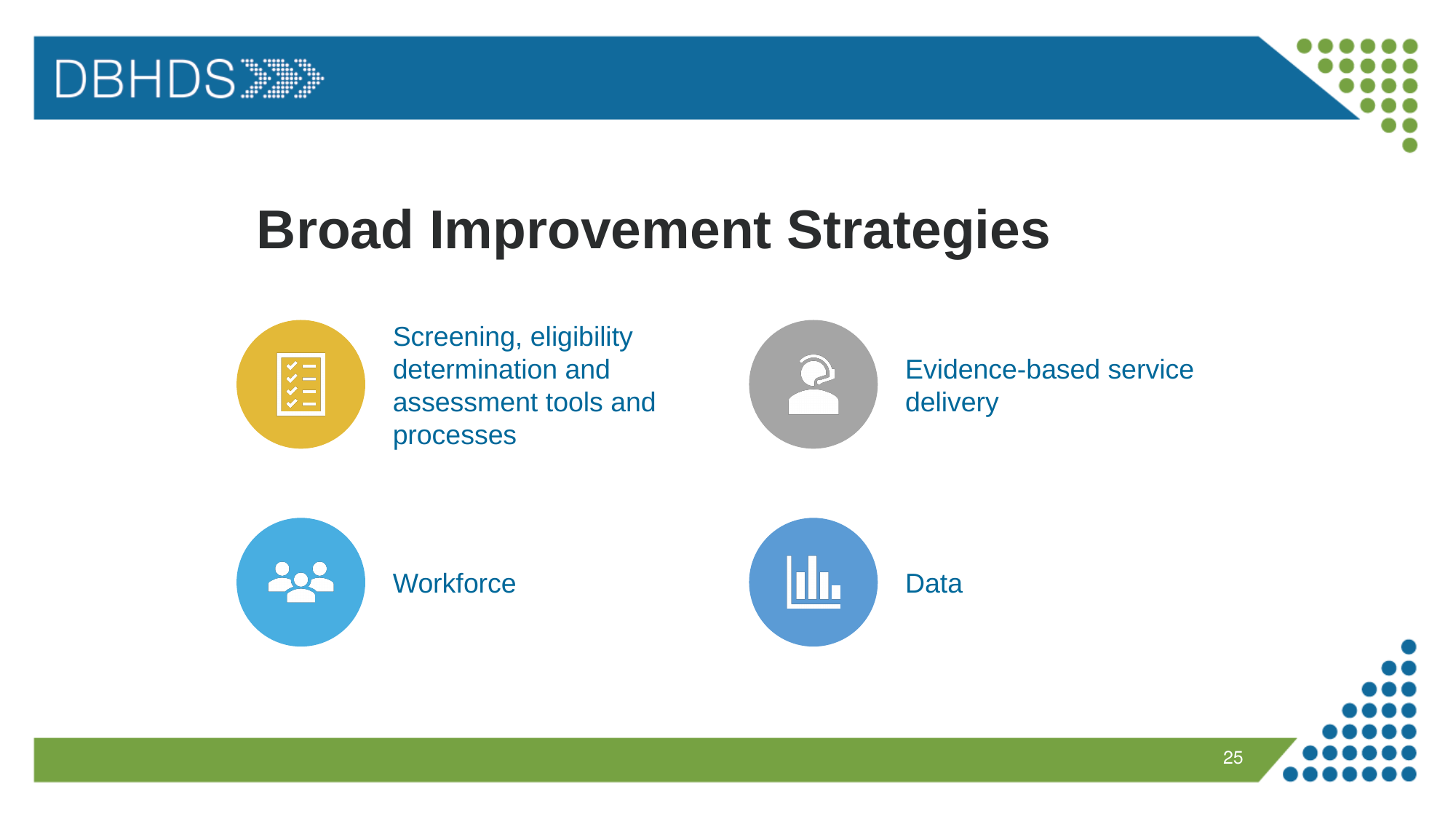

# Broad Improvement Strategies
Screening, eligibility determination and assessment tools and processes
Evidence-based service delivery
Workforce
Data
25
Virginia Department of Behavioral Health and Developmental Disabilities (DBHDS)